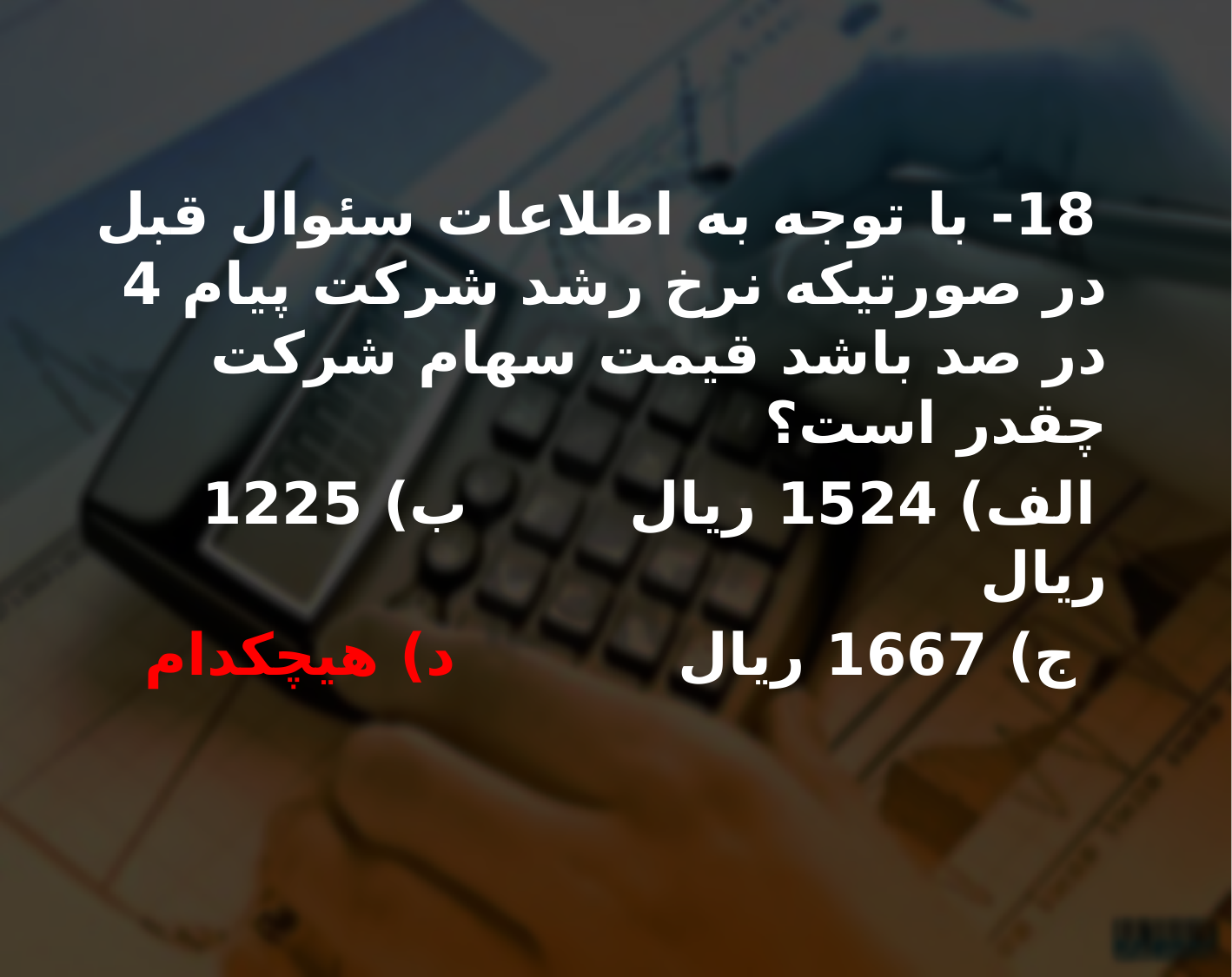

18- با توجه به اطلاعات سئوال قبل در صورتيكه نرخ رشد شركت پيام 4 در صد باشد قيمت سهام شركت چقدر است؟
   الف) 1524 ريال        ب) 1225 ريال
    ج) 1667 ريال           د) هيچكدام